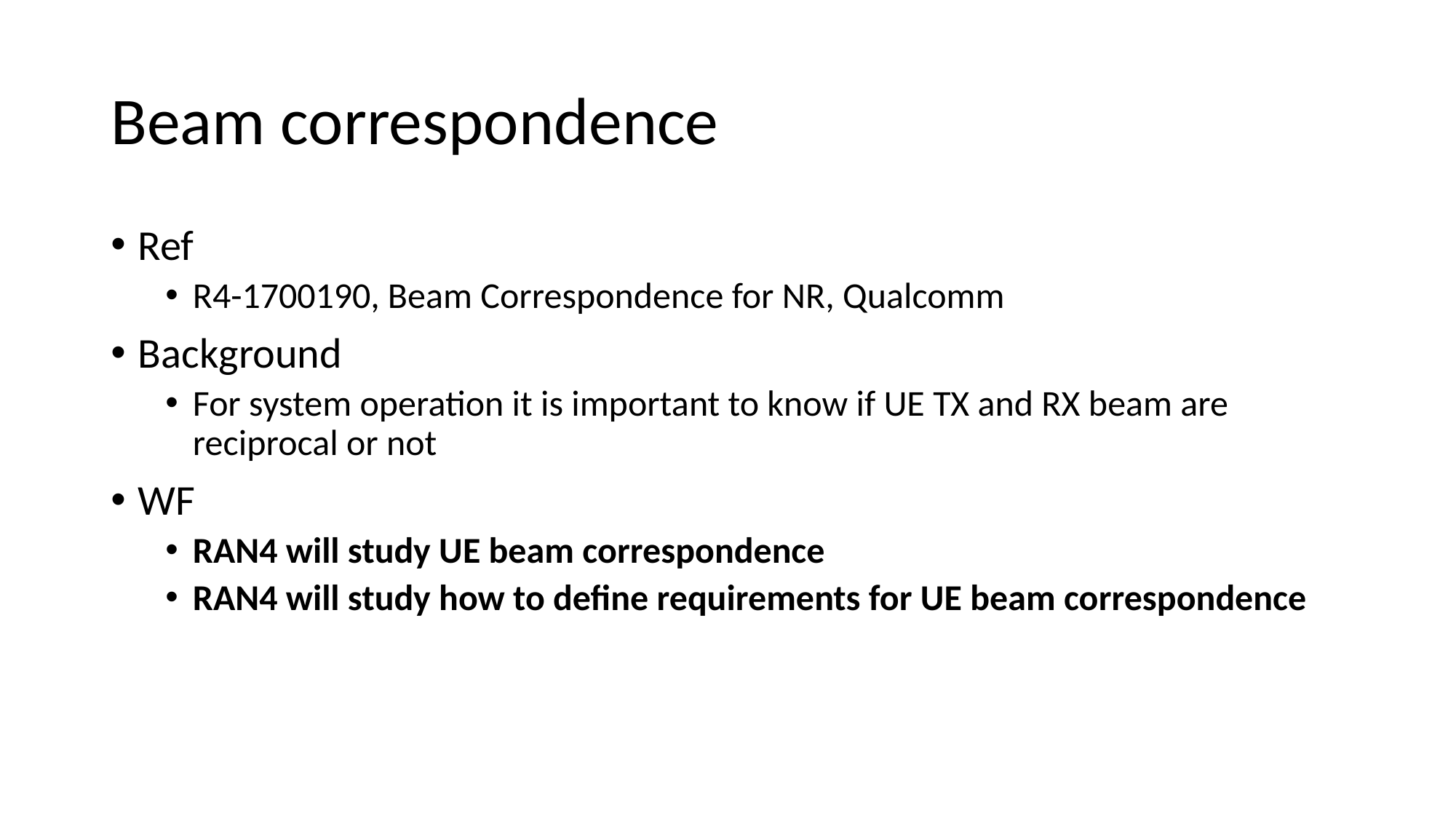

# Beam correspondence
Ref
R4-1700190, Beam Correspondence for NR, Qualcomm
Background
For system operation it is important to know if UE TX and RX beam are reciprocal or not
WF
RAN4 will study UE beam correspondence
RAN4 will study how to define requirements for UE beam correspondence